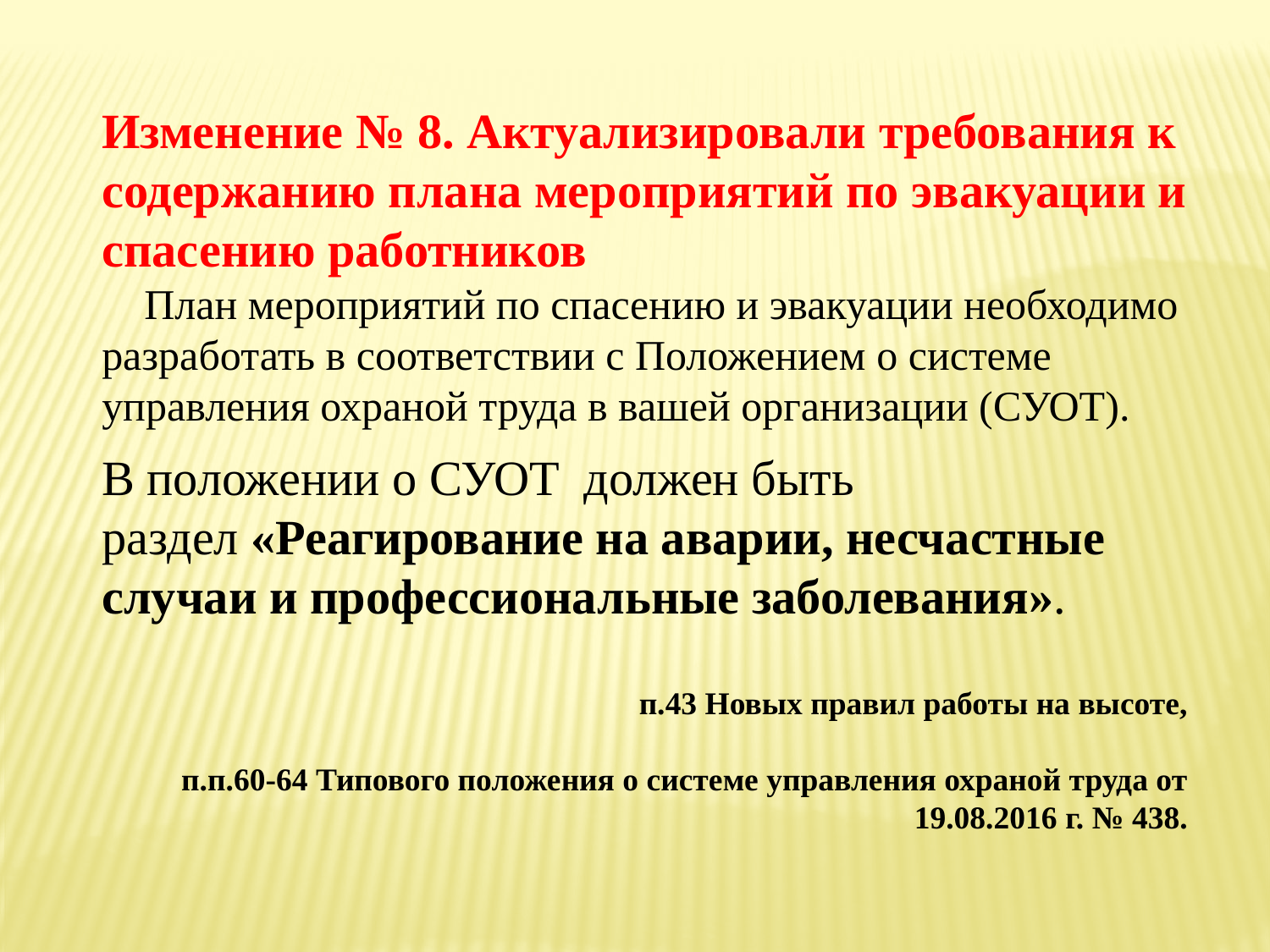

Изменение № 8. Актуализировали требования к содержанию плана мероприятий по эвакуации и спасению работников
    План мероприятий по спасению и эвакуации необходимо разработать в соответствии с Положением о системе управления охраной труда в вашей организации (СУОТ).

В положении о СУОТ  должен быть раздел «Реагирование на аварии, несчастные случаи и профессиональные заболевания».

п.43 Новых правил работы на высоте,

п.п.60-64 Типового положения о системе управления охраной труда от 19.08.2016 г. № 438.